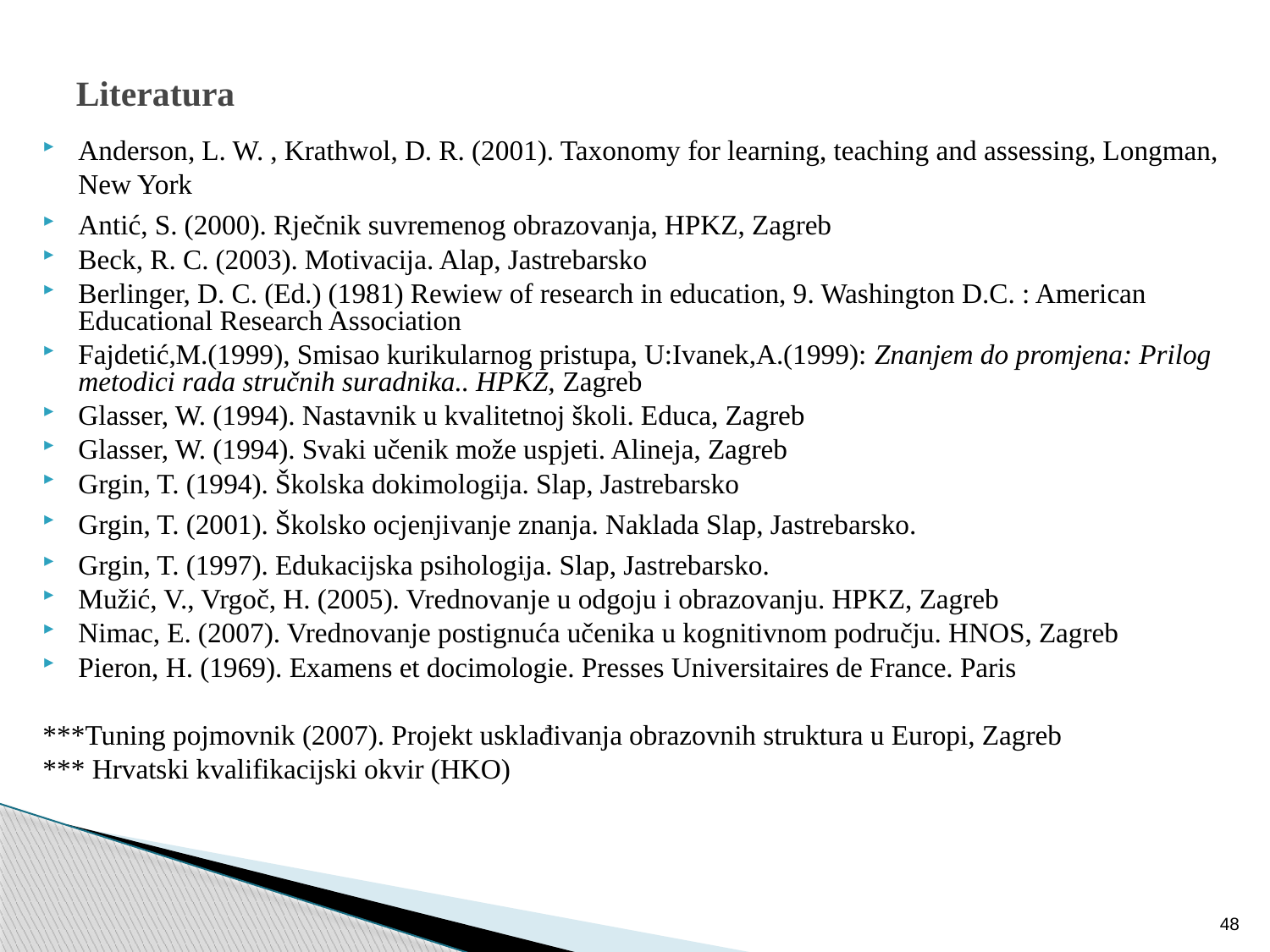

# Literatura
Anderson, L. W. , Krathwol, D. R. (2001). Taxonomy for learning, teaching and assessing, Longman, New York
Antić, S. (2000). Rječnik suvremenog obrazovanja, HPKZ, Zagreb
Beck, R. C. (2003). Motivacija. Alap, Jastrebarsko
Berlinger, D. C. (Ed.) (1981) Rewiew of research in education, 9. Washington D.C. : American Educational Research Association
Fajdetić,M.(1999), Smisao kurikularnog pristupa, U:Ivanek,A.(1999): Znanjem do promjena: Prilog metodici rada stručnih suradnika.. HPKZ, Zagreb
Glasser, W. (1994). Nastavnik u kvalitetnoj školi. Educa, Zagreb
Glasser, W. (1994). Svaki učenik može uspjeti. Alineja, Zagreb
Grgin, T. (1994). Školska dokimologija. Slap, Jastrebarsko
Grgin, T. (2001). Školsko ocjenjivanje znanja. Naklada Slap, Jastrebarsko.
Grgin, T. (1997). Edukacijska psihologija. Slap, Jastrebarsko.
Mužić, V., Vrgoč, H. (2005). Vrednovanje u odgoju i obrazovanju. HPKZ, Zagreb
Nimac, E. (2007). Vrednovanje postignuća učenika u kognitivnom području. HNOS, Zagreb
Pieron, H. (1969). Examens et docimologie. Presses Universitaires de France. Paris

***Tuning pojmovnik (2007). Projekt usklađivanja obrazovnih struktura u Europi, Zagreb
*** Hrvatski kvalifikacijski okvir (HKO)

48